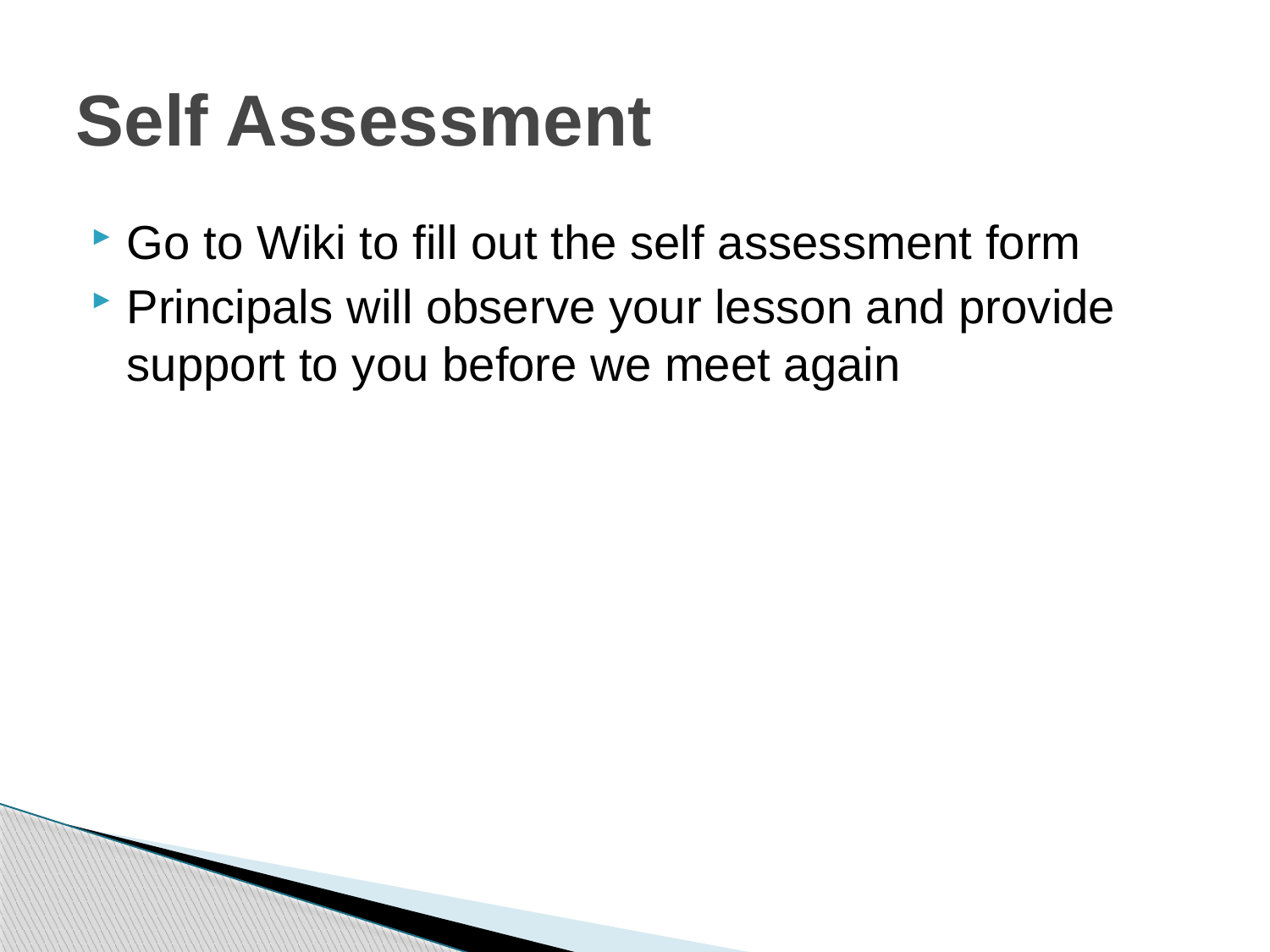

# Self Assessment
Go to Wiki to fill out the self assessment form
Principals will observe your lesson and provide support to you before we meet again